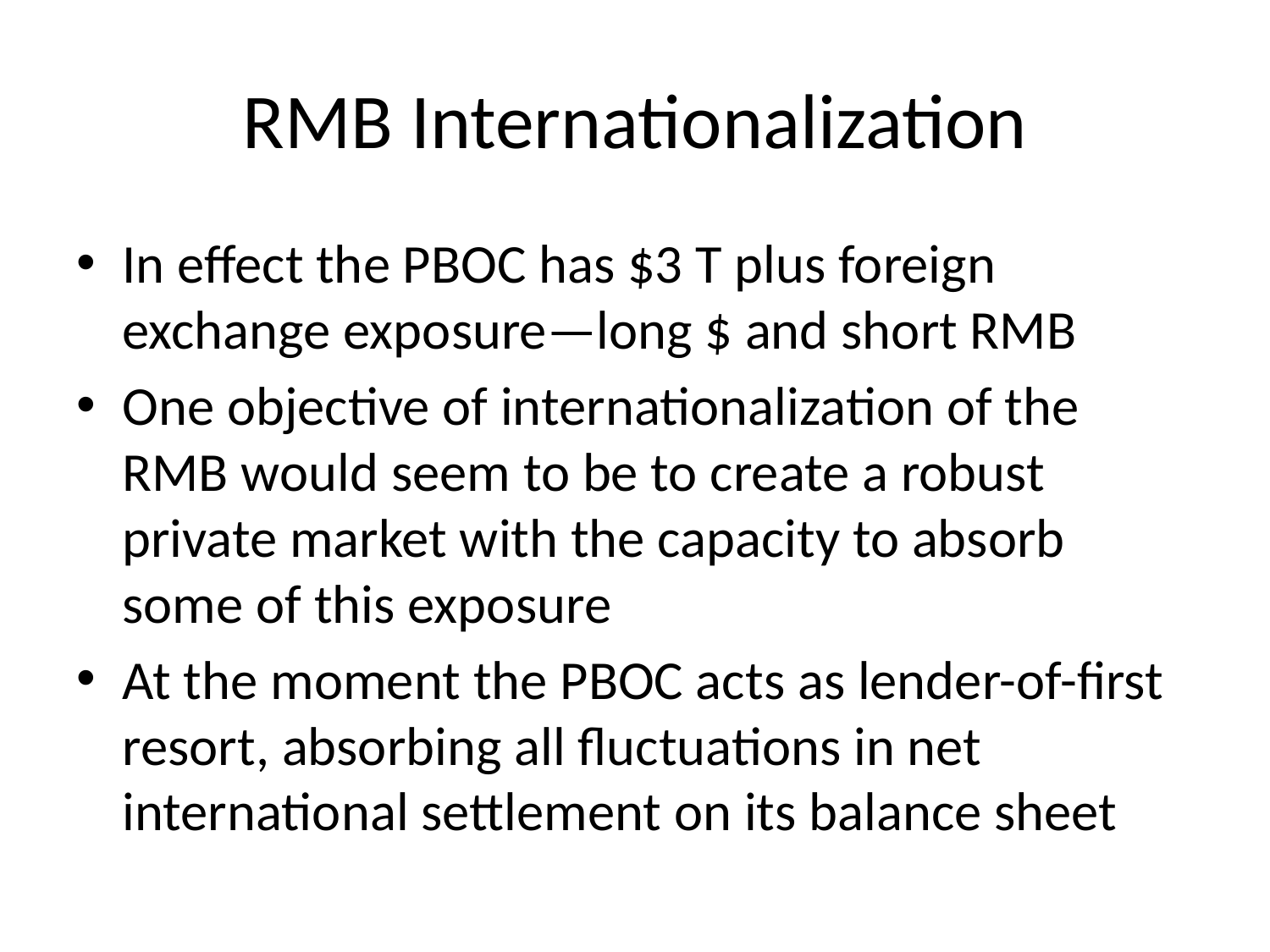

# RMB Internationalization
In effect the PBOC has $3 T plus foreign exchange exposure—long $ and short RMB
One objective of internationalization of the RMB would seem to be to create a robust private market with the capacity to absorb some of this exposure
At the moment the PBOC acts as lender-of-first resort, absorbing all fluctuations in net international settlement on its balance sheet